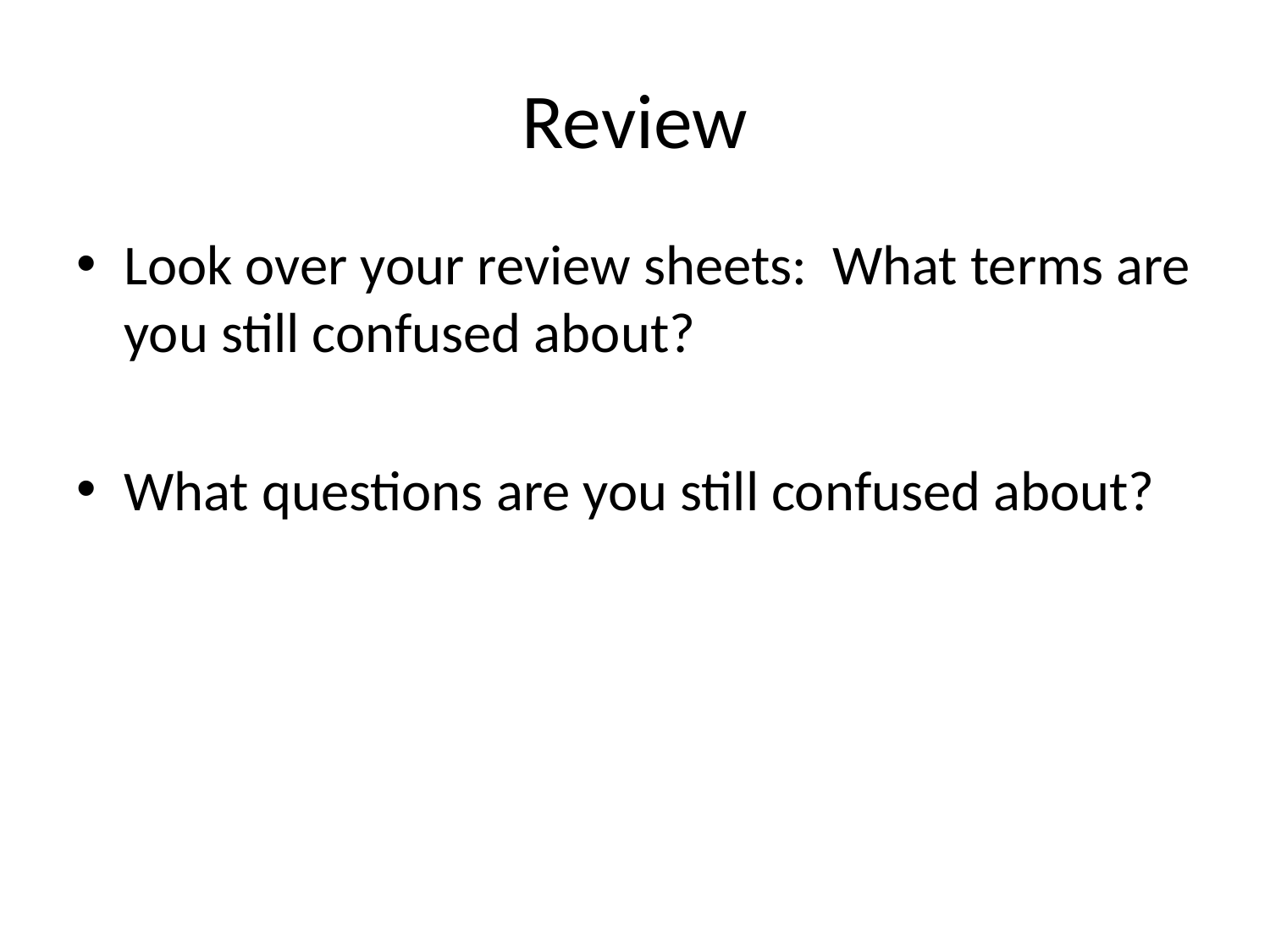

# Review
Look over your review sheets:  What terms are you still confused about?

What questions are you still confused about?